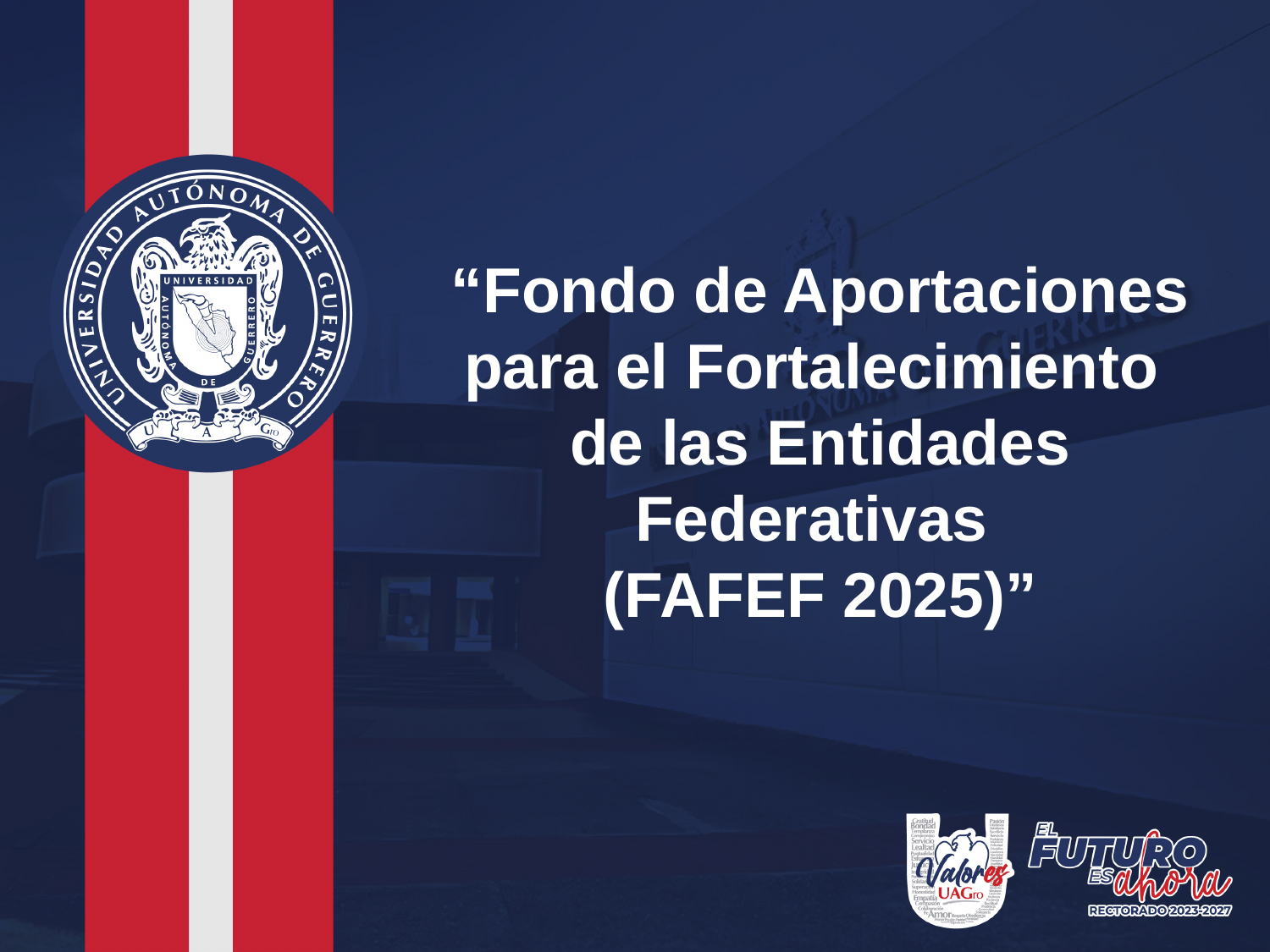

“Fondo de Aportaciones para el Fortalecimiento
de las Entidades Federativas
(FAFEF 2025)”